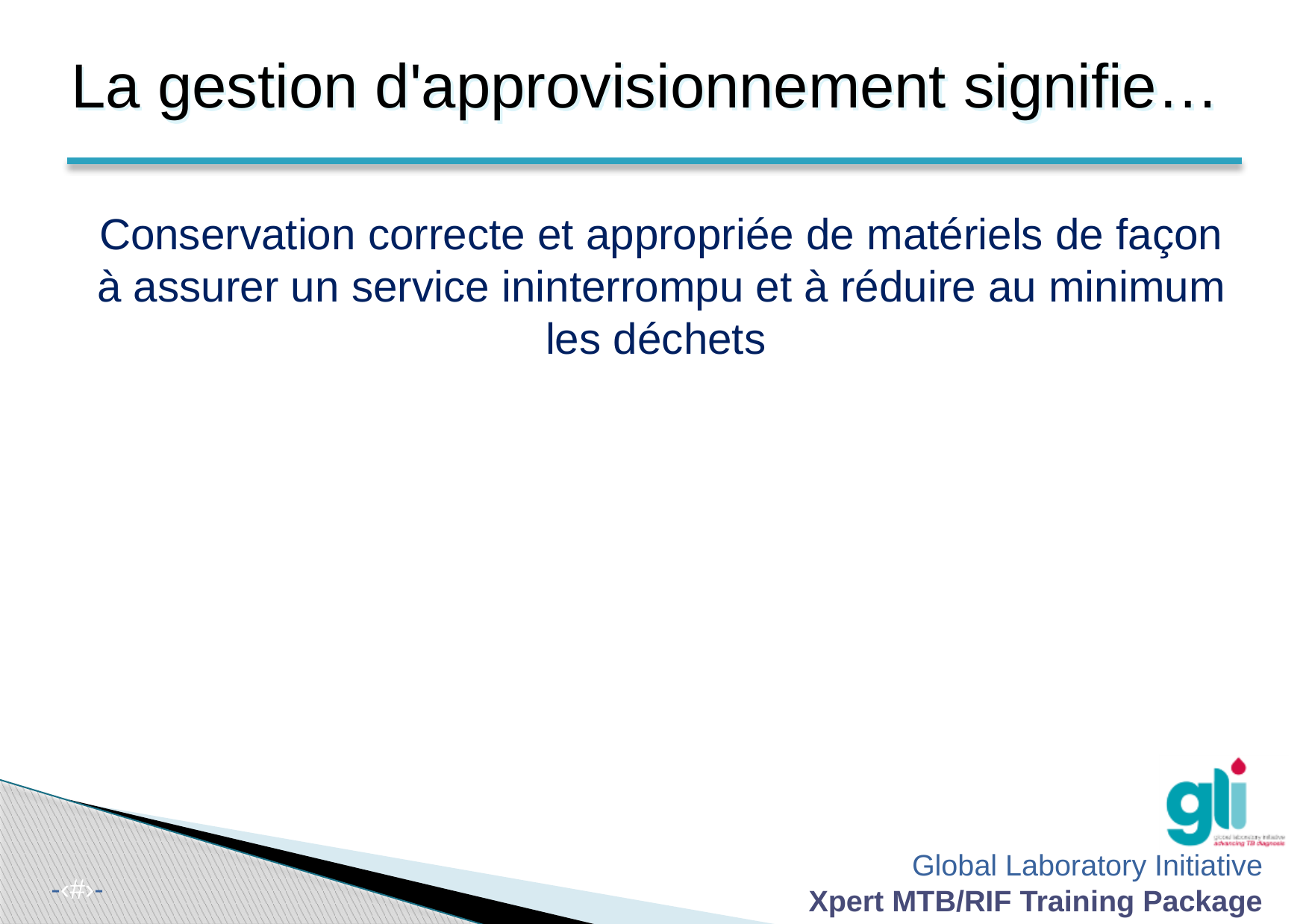

La gestion d'approvisionnement signifie…
#
Conservation correcte et appropriée de matériels de façon à assurer un service ininterrompu et à réduire au minimum les déchets